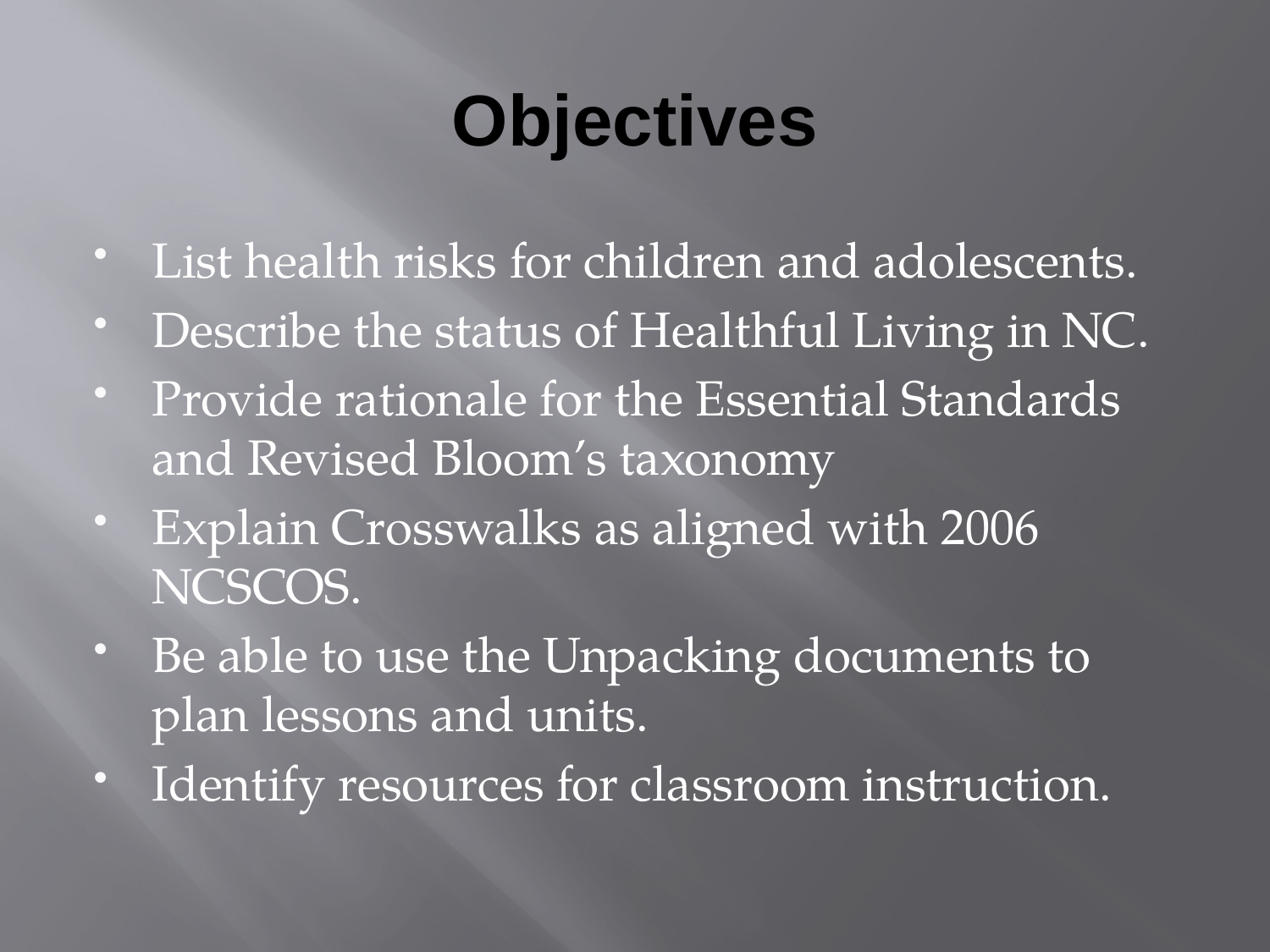

# Objectives
List health risks for children and adolescents.
Describe the status of Healthful Living in NC.
Provide rationale for the Essential Standards and Revised Bloom’s taxonomy
Explain Crosswalks as aligned with 2006 NCSCOS.
Be able to use the Unpacking documents to plan lessons and units.
Identify resources for classroom instruction.